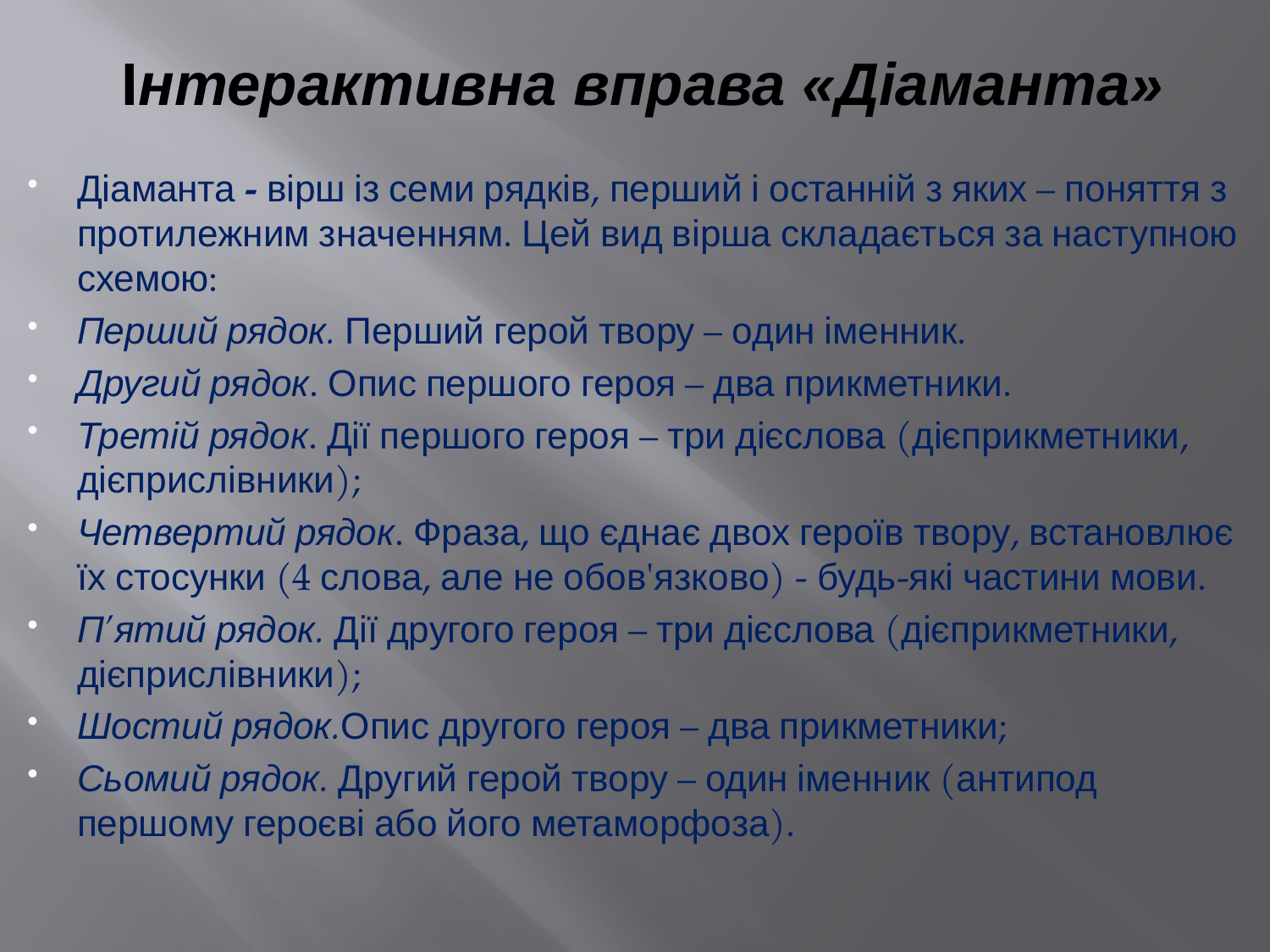

# Інтерактивна вправа «Діаманта»
Діаманта - вірш із семи рядків, перший і останній з яких – поняття з протилежним значенням. Цей вид вірша складається за наступною схемою:
Перший рядок. Перший герой твору – один іменник.
Другий рядок. Опис першого героя – два прикметники.
Третій рядок. Дії першого героя – три дієслова (дієприкметники, дієприслівники);
Четвертий рядок. Фраза, що єднає двох героїв твору, встановлює їх стосунки (4 слова, але не обов'язково) - будь-які частини мови.
П’ятий рядок. Дії другого героя – три дієслова (дієприкметники, дієприслівники);
Шостий рядок.Опис другого героя – два прикметники;
Сьомий рядок. Другий герой твору – один іменник (антипод першому героєві або його метаморфоза).